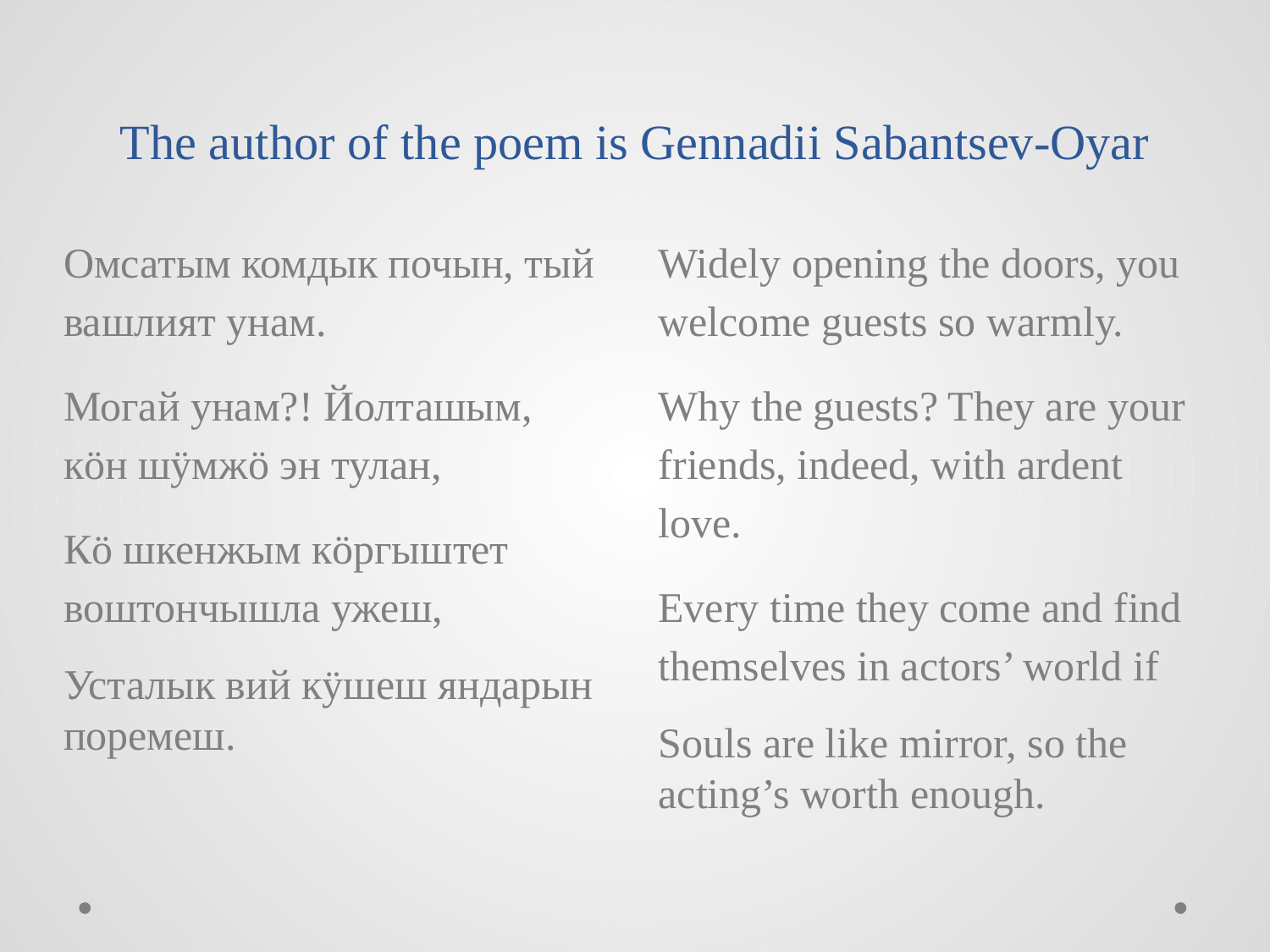

# The author of the poem is Gennadii Sabantsev-Oyar
Омсатым комдык почын, тый вашлият унам.
Могай унам?! Йолташым, кӧн шӱмжӧ эн тулан,
Кӧ шкенжым кӧргыштет воштончышла ужеш,
Усталык вий кӱшеш яндарын поремеш.
Widely opening the doors, you welcome guests so warmly.
Why the guests? They are your friends, indeed, with ardent love.
Every time they come and find themselves in actors’ world if
Souls are like mirror, so the acting’s worth enough.